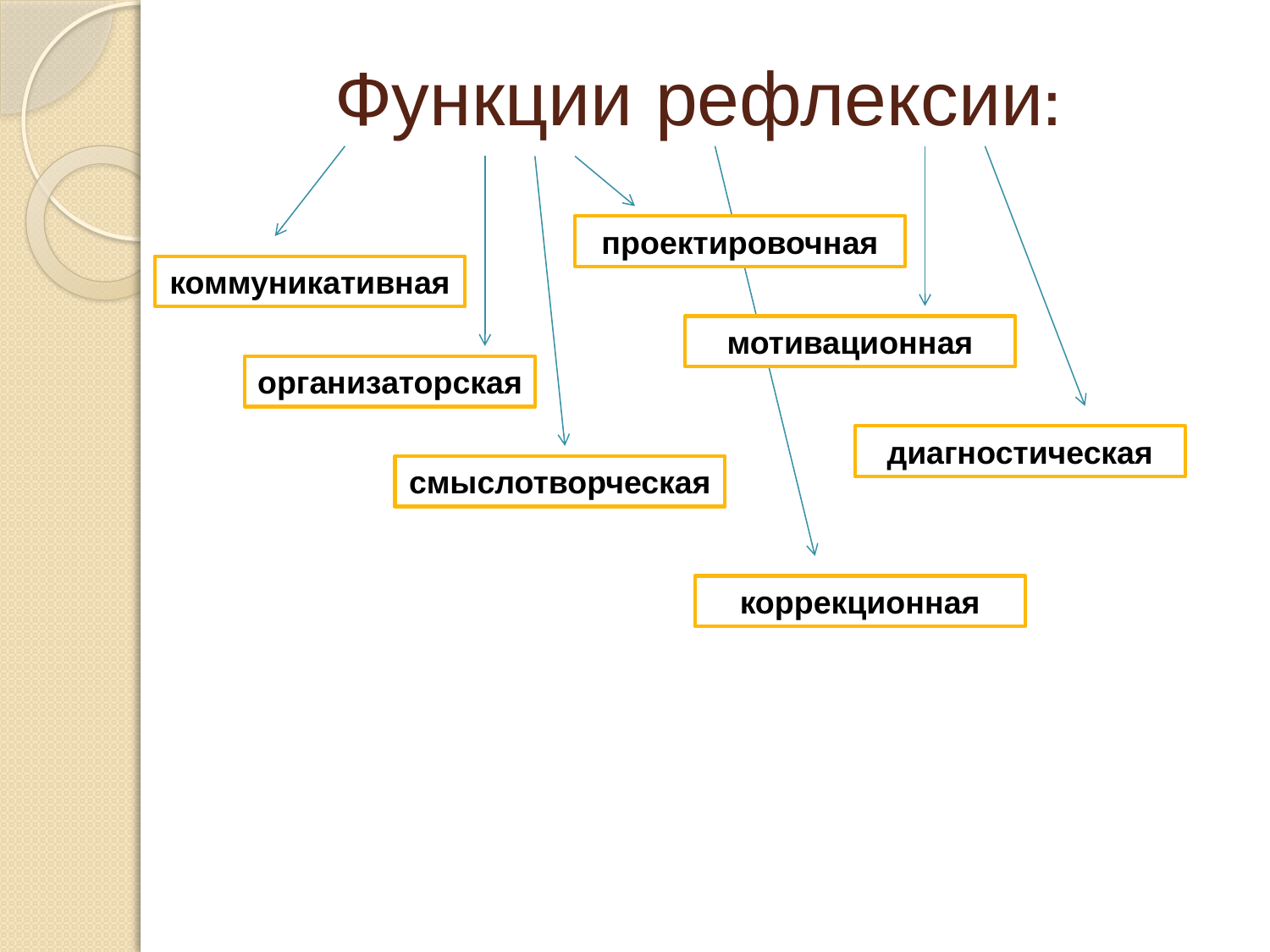

# Функции рефлексии:
проектировочная
коммуникативная
мотивационная
организаторская
диагностическая
смыслотворческая
коррекционная